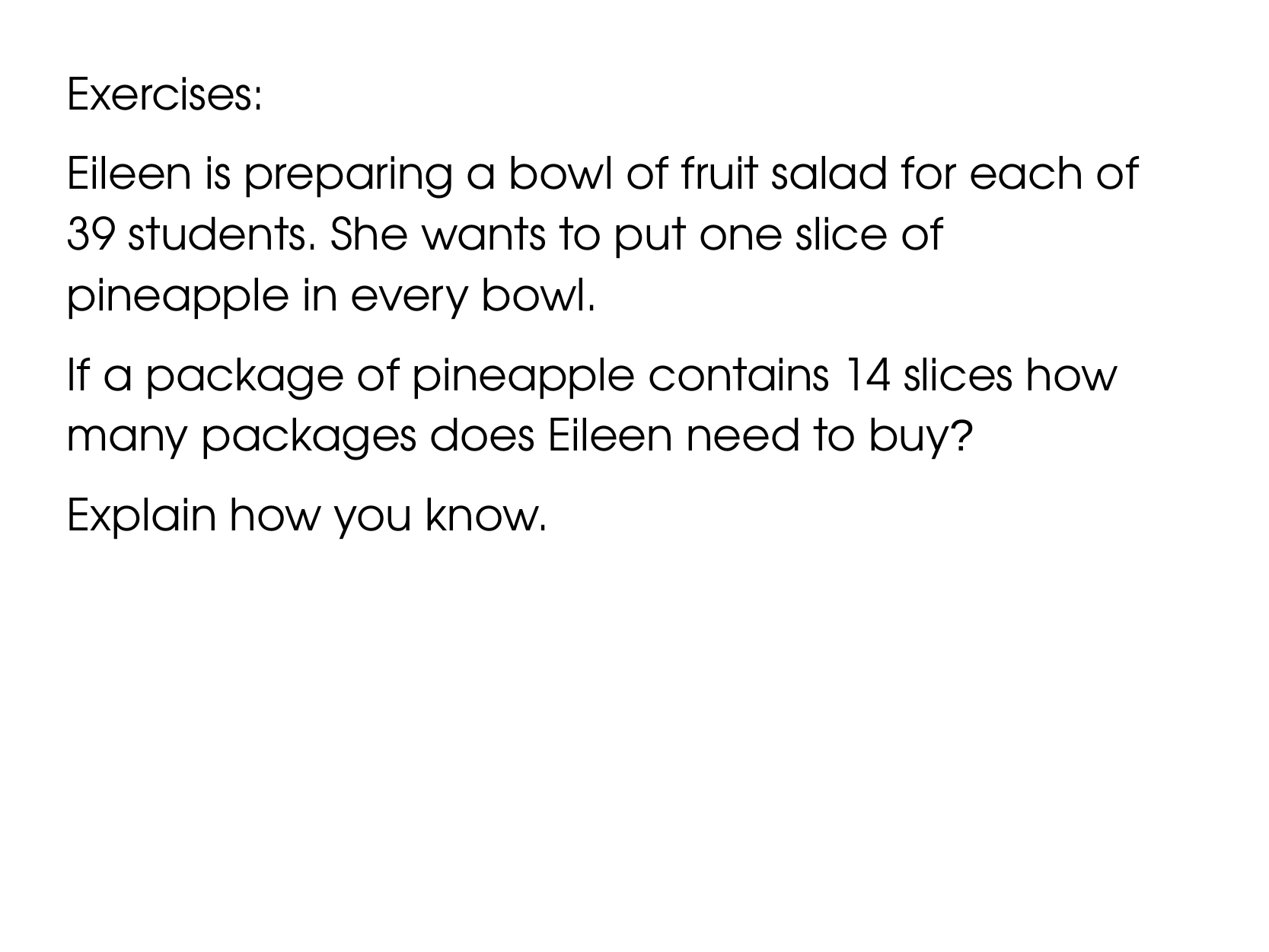

Exercises:
Eileen is preparing a bowl of fruit salad for each of 39 students. She wants to put one slice of pineapple in every bowl.
If a package of pineapple contains 14 slices how many packages does Eileen need to buy?
Explain how you know.